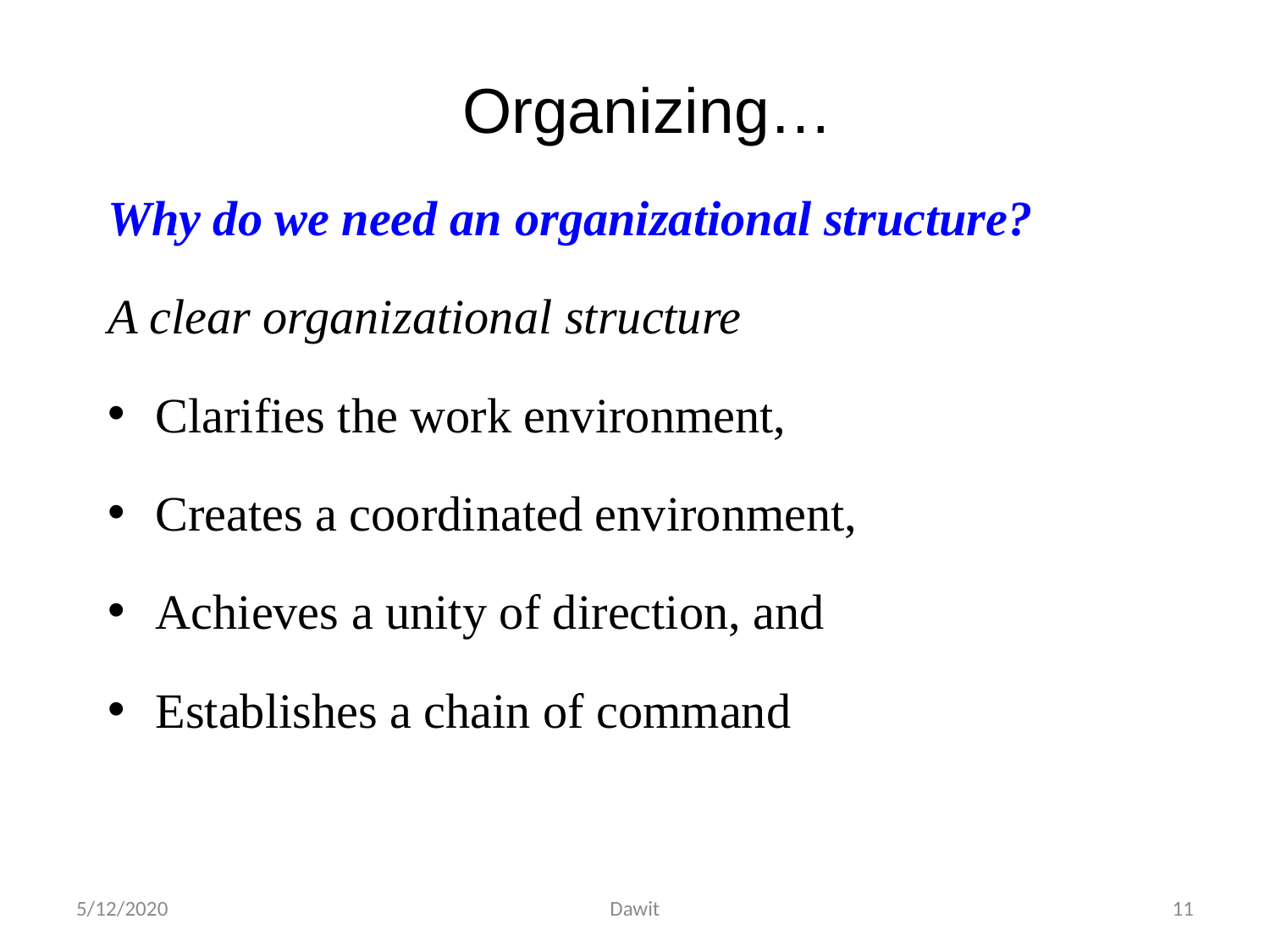

# Organizing…
Why do we need an organizational structure?
A clear organizational structure
Clarifies the work environment,
Creates a coordinated environment,
Achieves a unity of direction, and
Establishes a chain of command

5/12/2020
Dawit
11